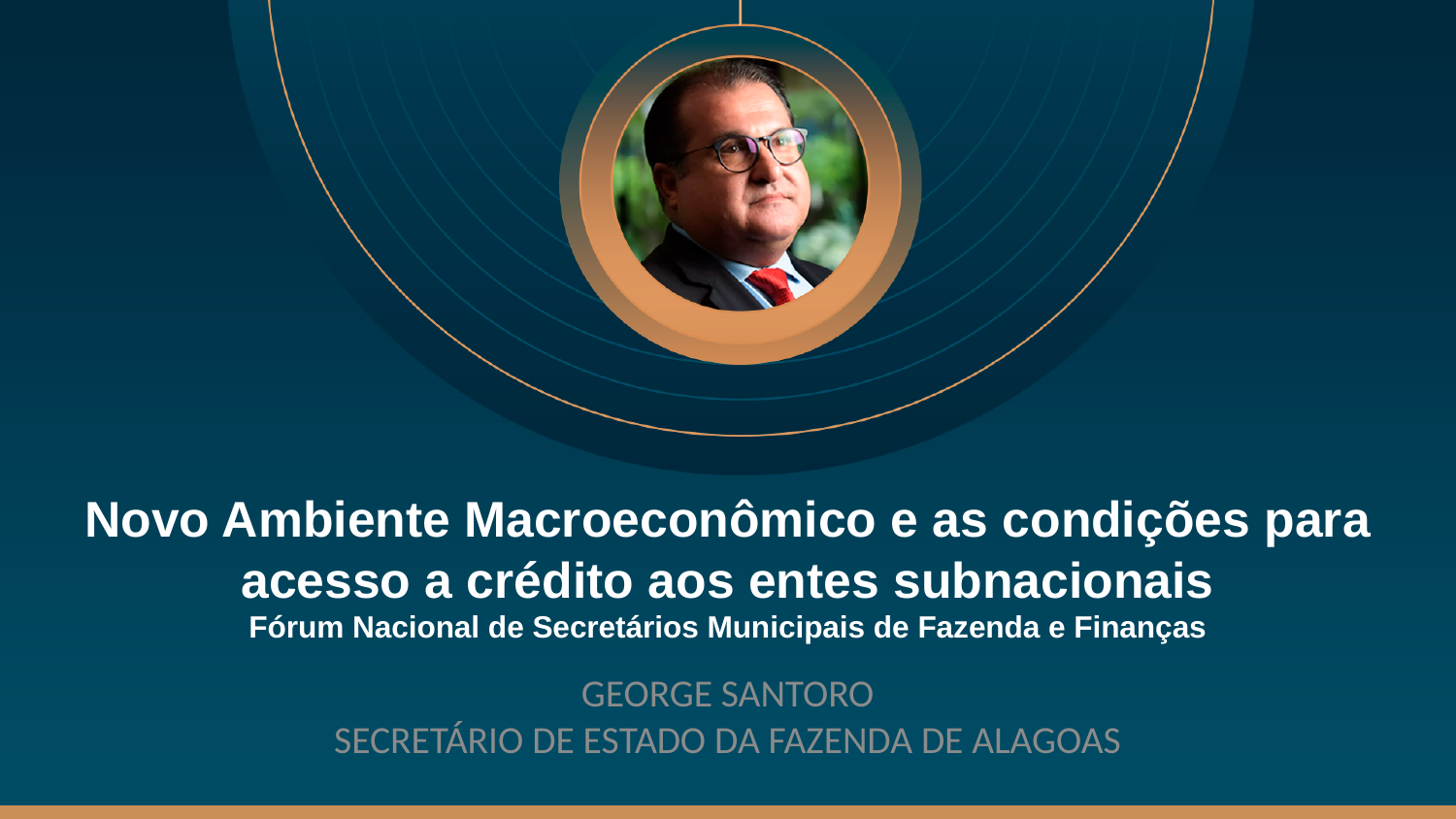

# Novo Ambiente Macroeconômico e as condições para acesso a crédito aos entes subnacionais Fórum Nacional de Secretários Municipais de Fazenda e Finanças
GEORGE SANTORO
SECRETÁRIO DE ESTADO DA FAZENDA DE ALAGOAS